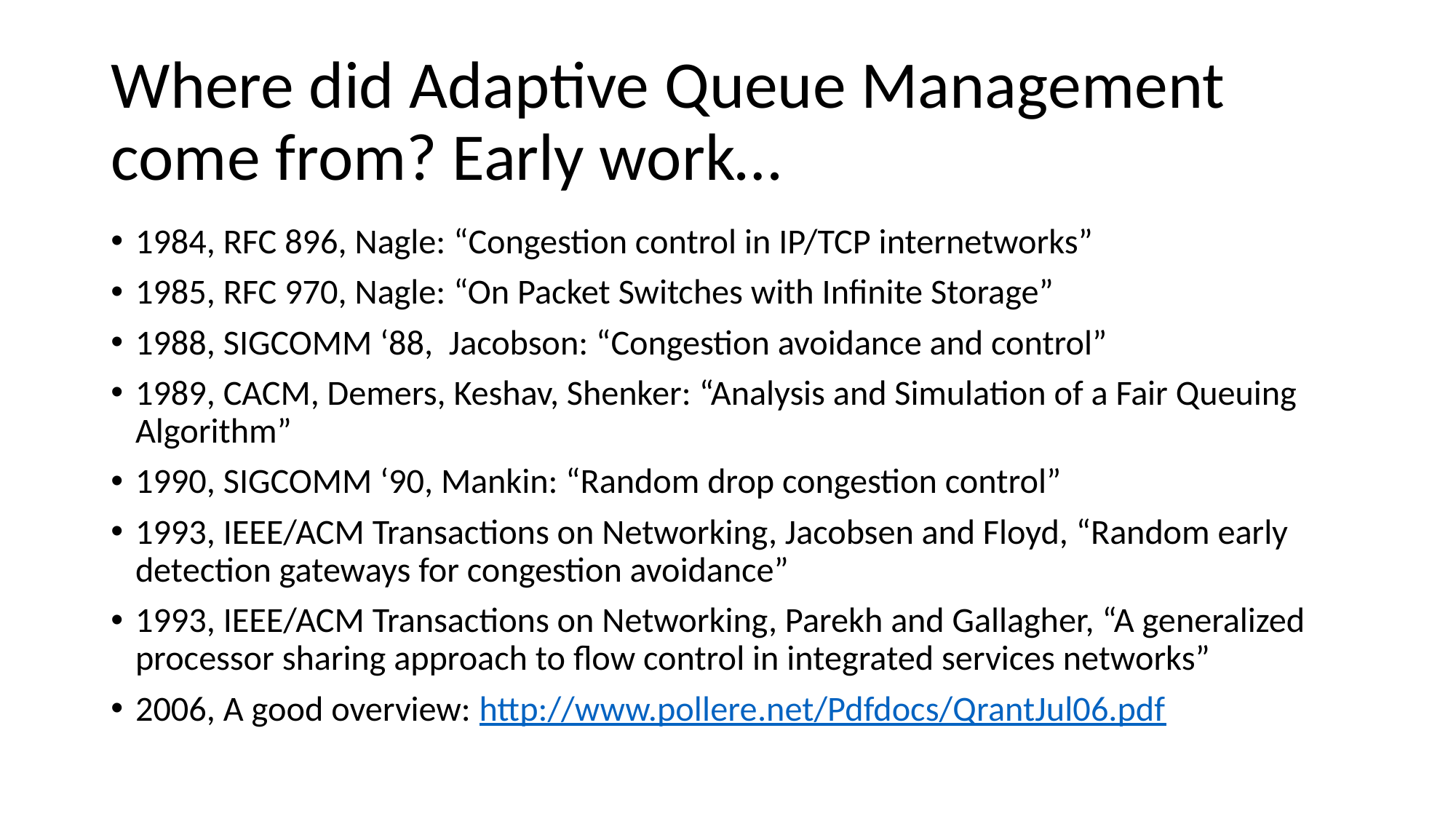

# Where did Adaptive Queue Management come from? Early work…
1984, RFC 896, Nagle: “Congestion control in IP/TCP internetworks”
1985, RFC 970, Nagle: “On Packet Switches with Infinite Storage”
1988, SIGCOMM ‘88,  Jacobson: “Congestion avoidance and control”
1989, CACM, Demers, Keshav, Shenker: “Analysis and Simulation of a Fair Queuing Algorithm”
1990, SIGCOMM ‘90, Mankin: “Random drop congestion control”
1993, IEEE/ACM Transactions on Networking, Jacobsen and Floyd, “Random early detection gateways for congestion avoidance”
1993, IEEE/ACM Transactions on Networking, Parekh and Gallagher, “A generalized processor sharing approach to flow control in integrated services networks”
2006, A good overview: http://www.pollere.net/Pdfdocs/QrantJul06.pdf